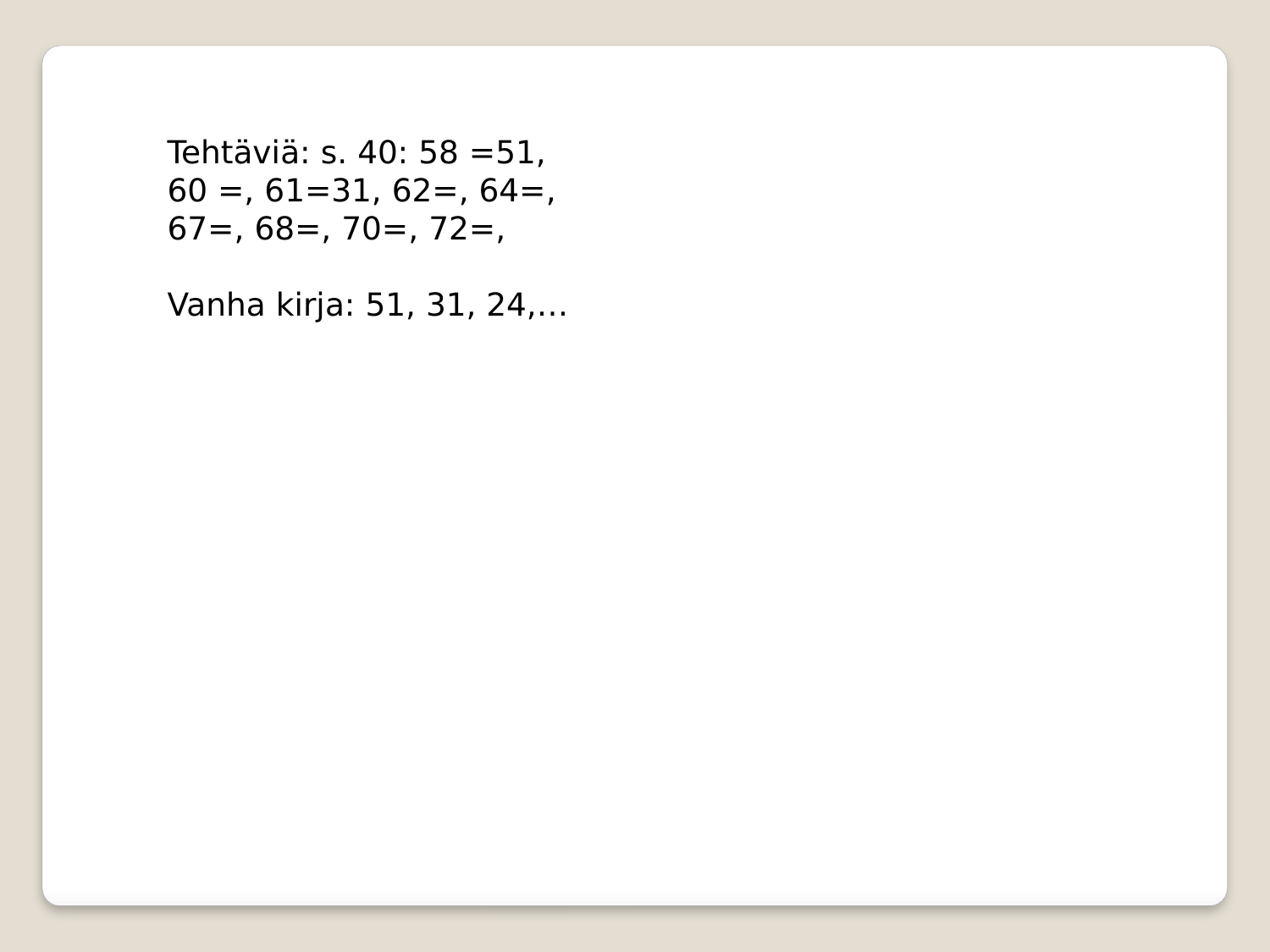

Tehtäviä: s. 40: 58 =51, 60 =, 61=31, 62=, 64=, 67=, 68=, 70=, 72=,

Vanha kirja: 51, 31, 24,…